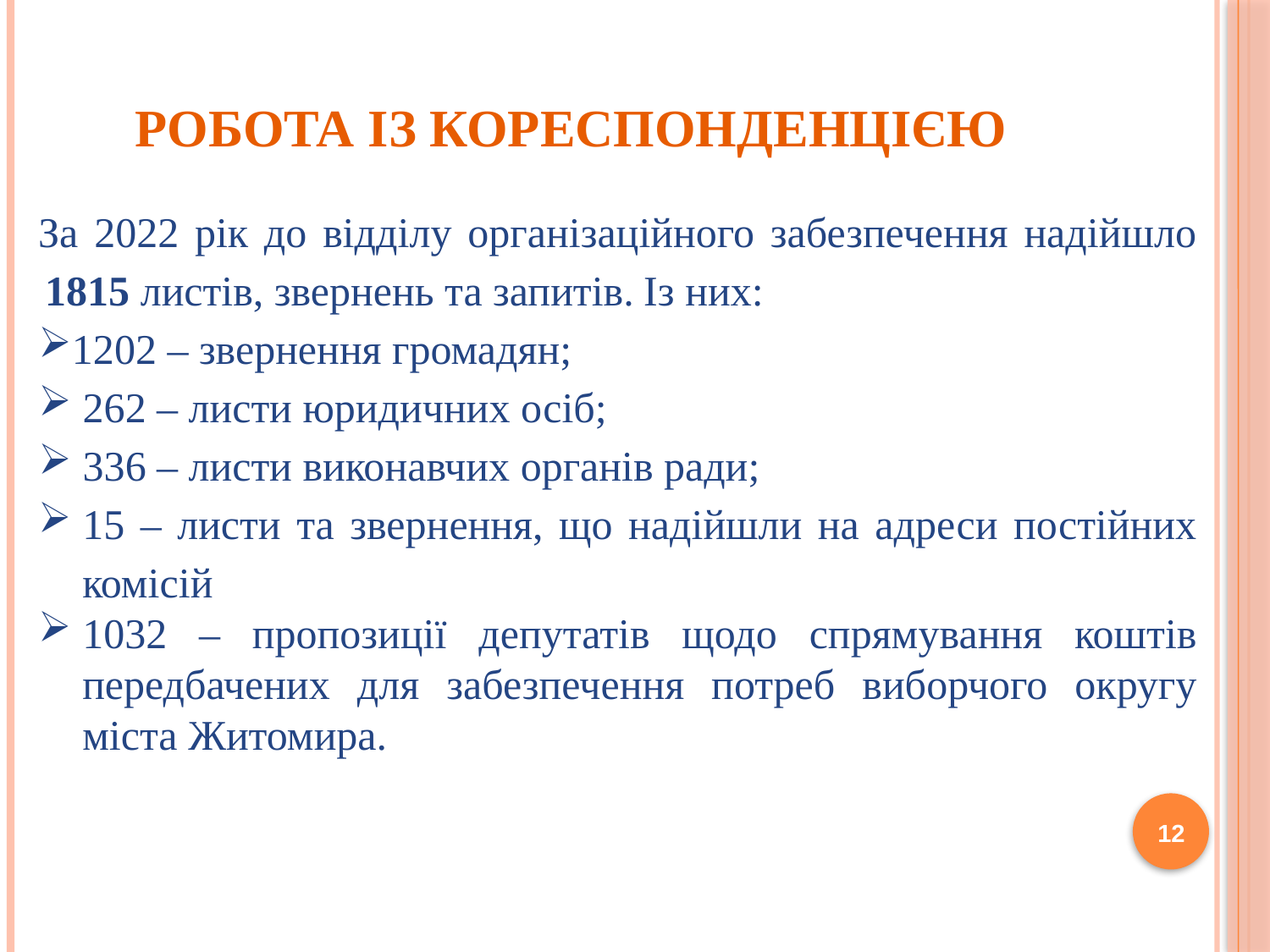

# Робота із кореспонденцією

За 2022 рік до відділу організаційного забезпечення надійшло 1815 листів, звернень та запитів. Із них:
1202 – звернення громадян;
 262 – листи юридичних осіб;
 336 – листи виконавчих органів ради;
15 – листи та звернення, що надійшли на адреси постійних комісій
1032 – пропозиції депутатів щодо спрямування коштів передбачених для забезпечення потреб виборчого округу міста Житомира.
12